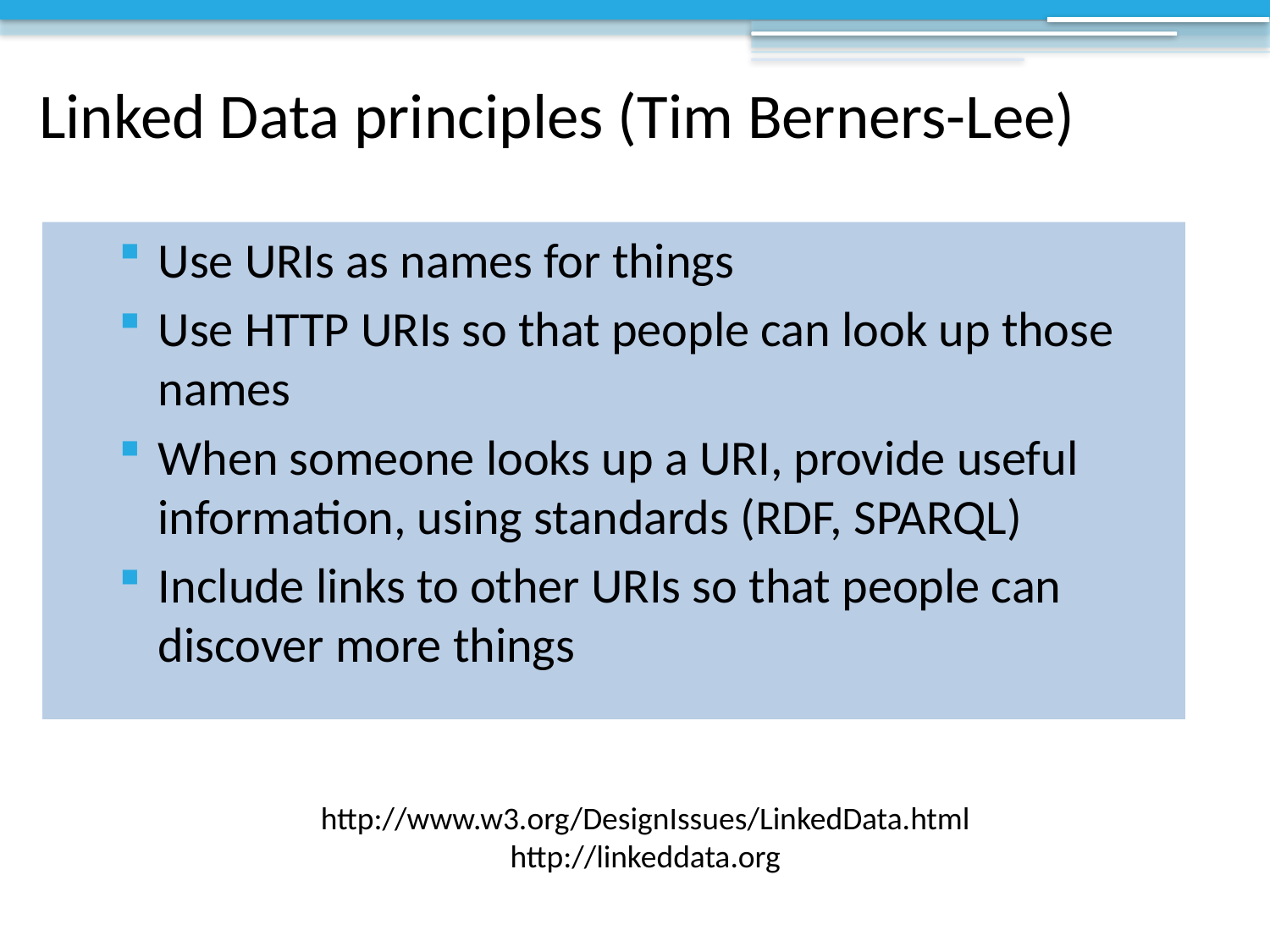

Linked Data principles (Tim Berners-Lee)
Use URIs as names for things
Use HTTP URIs so that people can look up those names
When someone looks up a URI, provide useful information, using standards (RDF, SPARQL)
Include links to other URIs so that people can discover more things
http://www.w3.org/DesignIssues/LinkedData.html
http://linkeddata.org